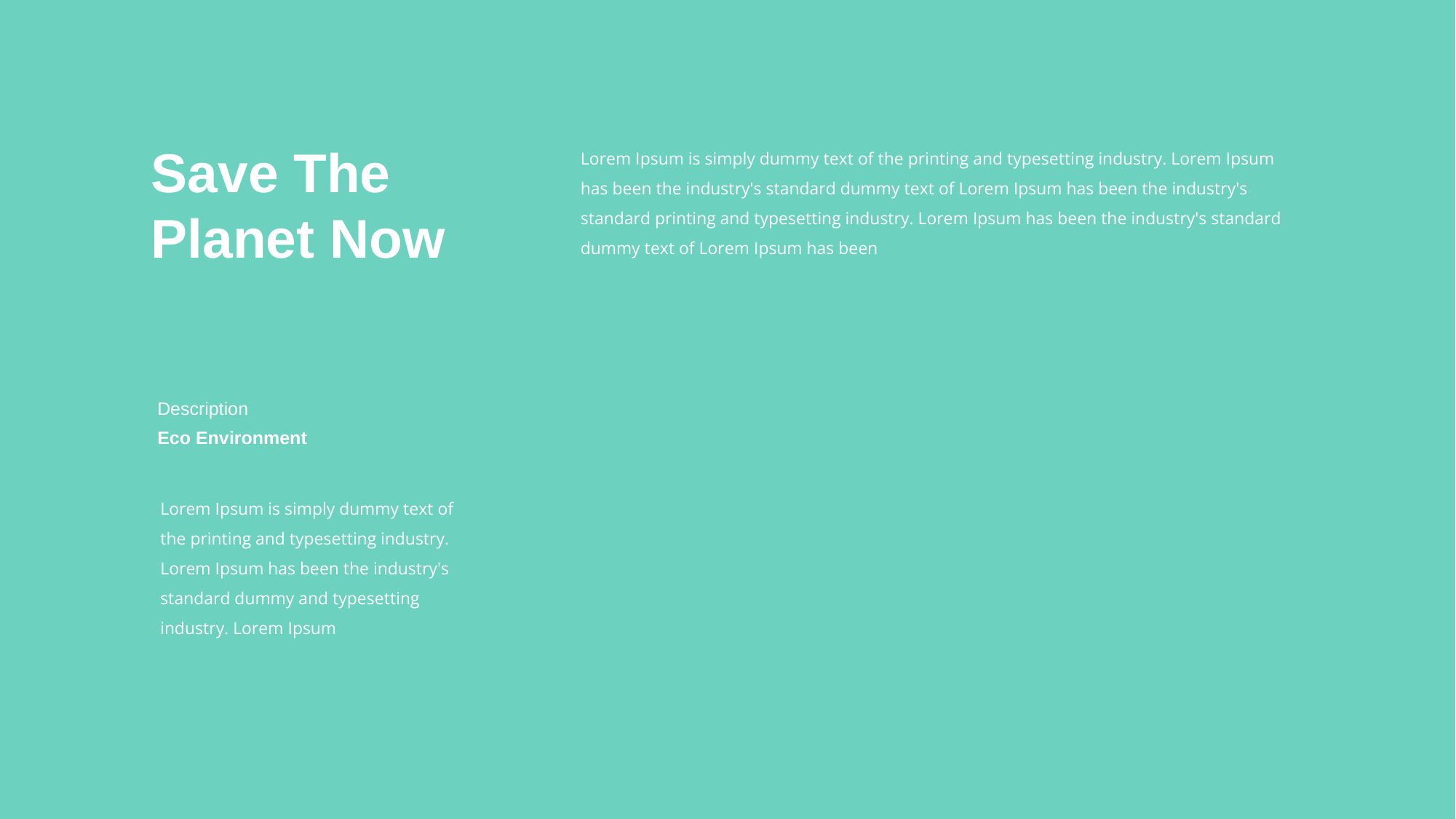

Save The
Planet Now
Lorem Ipsum is simply dummy text of the printing and typesetting industry. Lorem Ipsum has been the industry's standard dummy text of Lorem Ipsum has been the industry's standard printing and typesetting industry. Lorem Ipsum has been the industry's standard dummy text of Lorem Ipsum has been

Description
Eco Environment
Lorem Ipsum is simply dummy text of the printing and typesetting industry. Lorem Ipsum has been the industry's standard dummy and typesetting industry. Lorem Ipsum